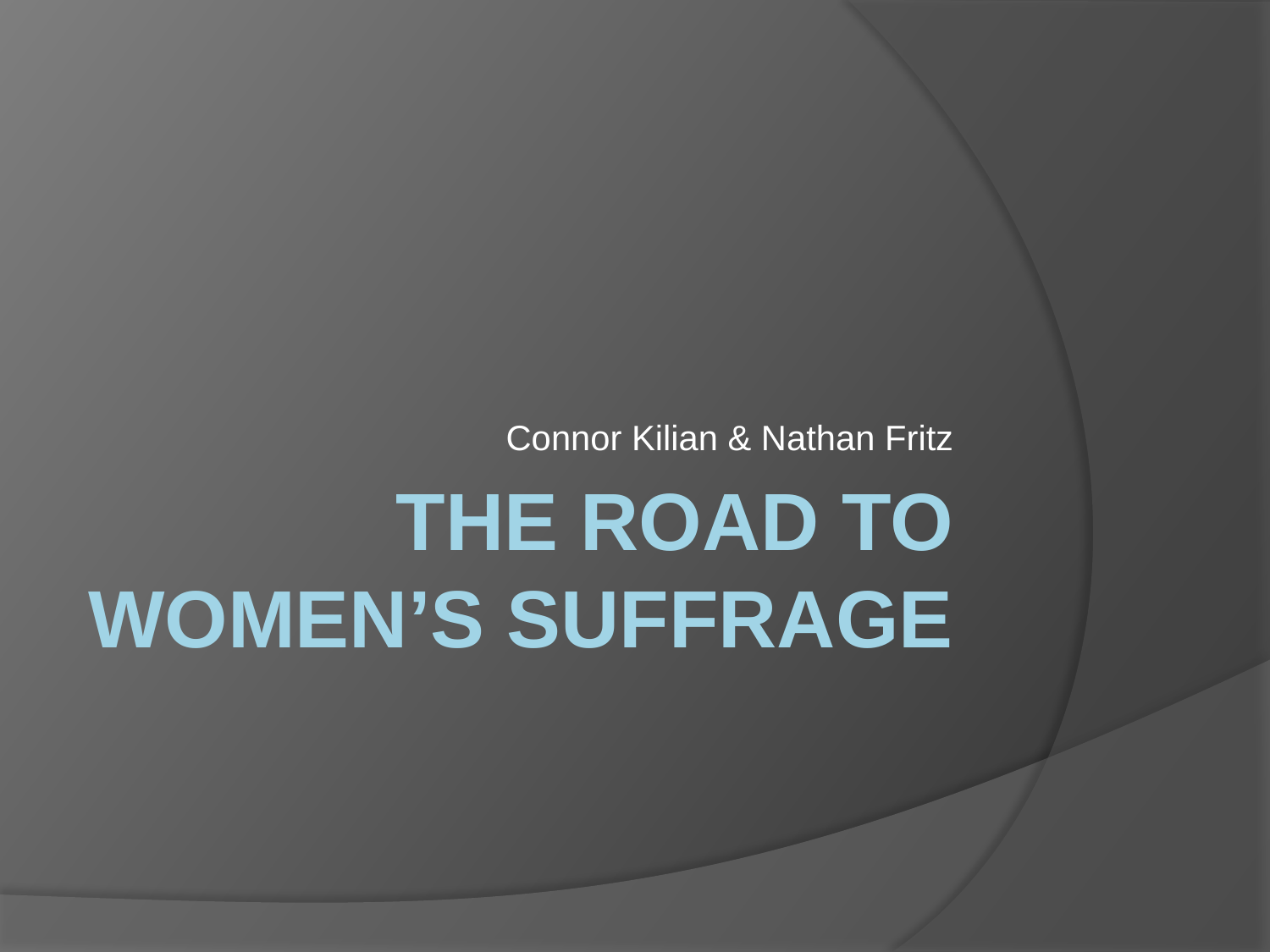

Connor Kilian & Nathan Fritz
# The Road to Women’s Suffrage